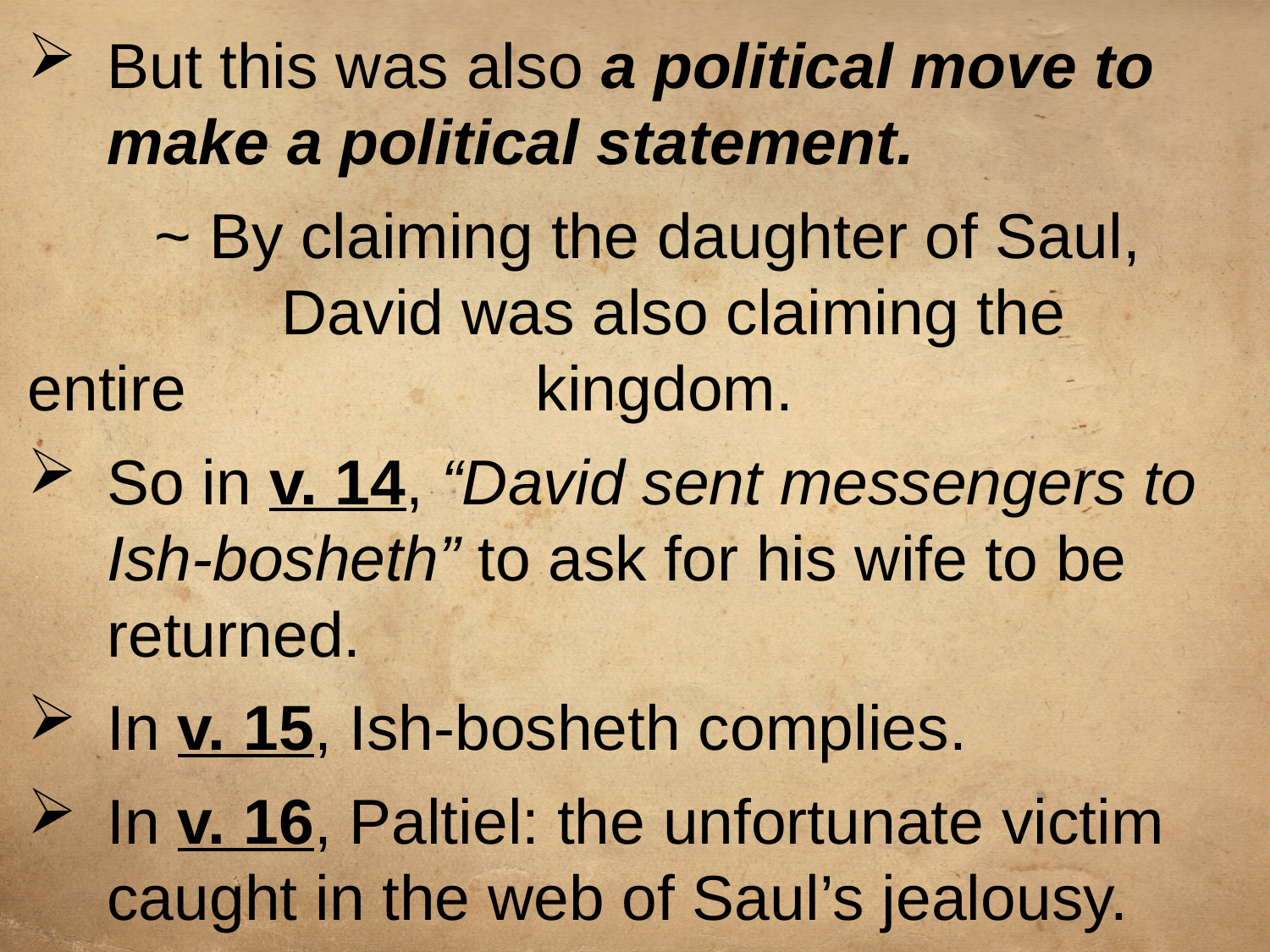

But this was also a political move to make a political statement.
	~ By claiming the daughter of Saul, 			David was also claiming the entire 			kingdom.
So in v. 14, “David sent messengers to Ish-bosheth” to ask for his wife to be returned.
In v. 15, Ish-bosheth complies.
In v. 16, Paltiel: the unfortunate victim caught in the web of Saul’s jealousy.